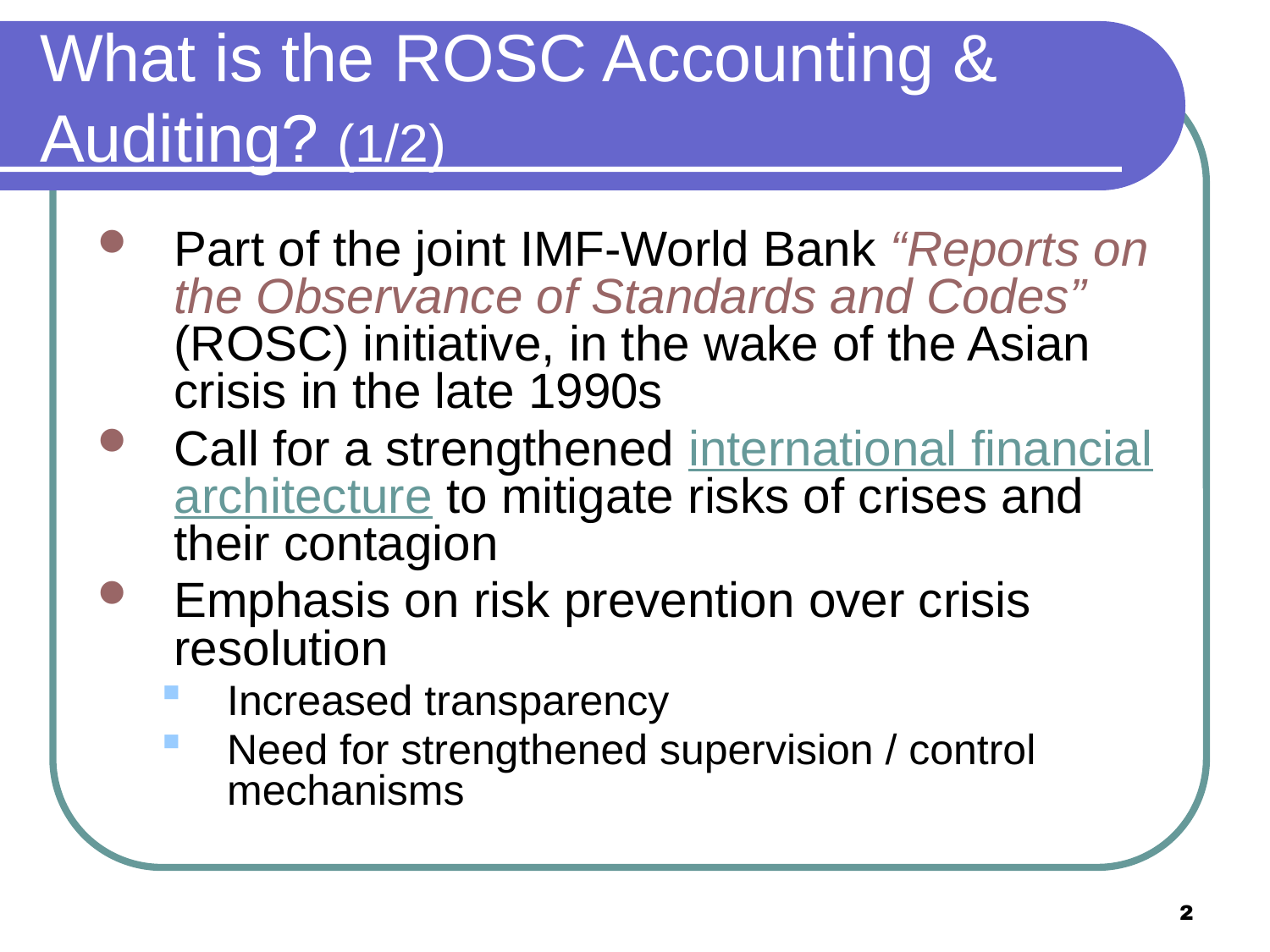

# What is the ROSC Accounting & Auditing? (1/2)
Part of the joint IMF-World Bank “Reports on the Observance of Standards and Codes” (ROSC) initiative, in the wake of the Asian crisis in the late 1990s
Call for a strengthened international financial architecture to mitigate risks of crises and their contagion
Emphasis on risk prevention over crisis resolution
Increased transparency
Need for strengthened supervision / control mechanisms
2